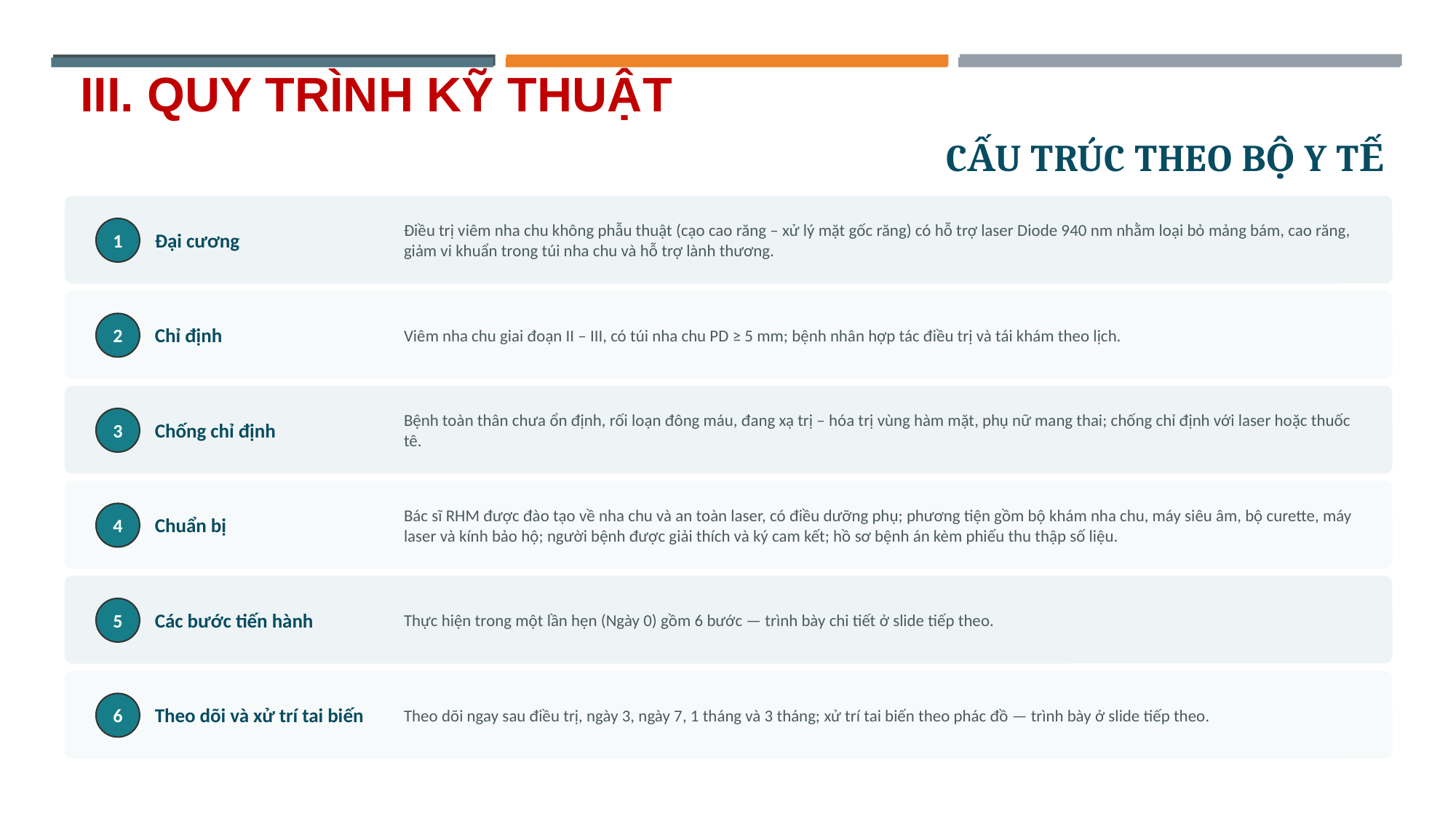

# III. QUY TRÌNH KỸ THUẬT
CẤU TRÚC THEO BỘ Y TẾ

Điều trị viêm nha chu không phẫu thuật (cạo cao răng – xử lý mặt gốc răng) có hỗ trợ laser Diode 940 nm nhằm loại bỏ mảng bám, cao răng, giảm vi khuẩn trong túi nha chu và hỗ trợ lành thương.
Đại cương

1

Viêm nha chu giai đoạn II – III, có túi nha chu PD ≥ 5 mm; bệnh nhân hợp tác điều trị và tái khám theo lịch.
Chỉ định

2

Bệnh toàn thân chưa ổn định, rối loạn đông máu, đang xạ trị – hóa trị vùng hàm mặt, phụ nữ mang thai; chống chỉ định với laser hoặc thuốc tê.
Chống chỉ định

3

Bác sĩ RHM được đào tạo về nha chu và an toàn laser, có điều dưỡng phụ; phương tiện gồm bộ khám nha chu, máy siêu âm, bộ curette, máy laser và kính bảo hộ; người bệnh được giải thích và ký cam kết; hồ sơ bệnh án kèm phiếu thu thập số liệu.
Chuẩn bị

4

Thực hiện trong một lần hẹn (Ngày 0) gồm 6 bước — trình bày chi tiết ở slide tiếp theo.
Các bước tiến hành

5

Theo dõi ngay sau điều trị, ngày 3, ngày 7, 1 tháng và 3 tháng; xử trí tai biến theo phác đồ — trình bày ở slide tiếp theo.
Theo dõi và xử trí tai biến

6